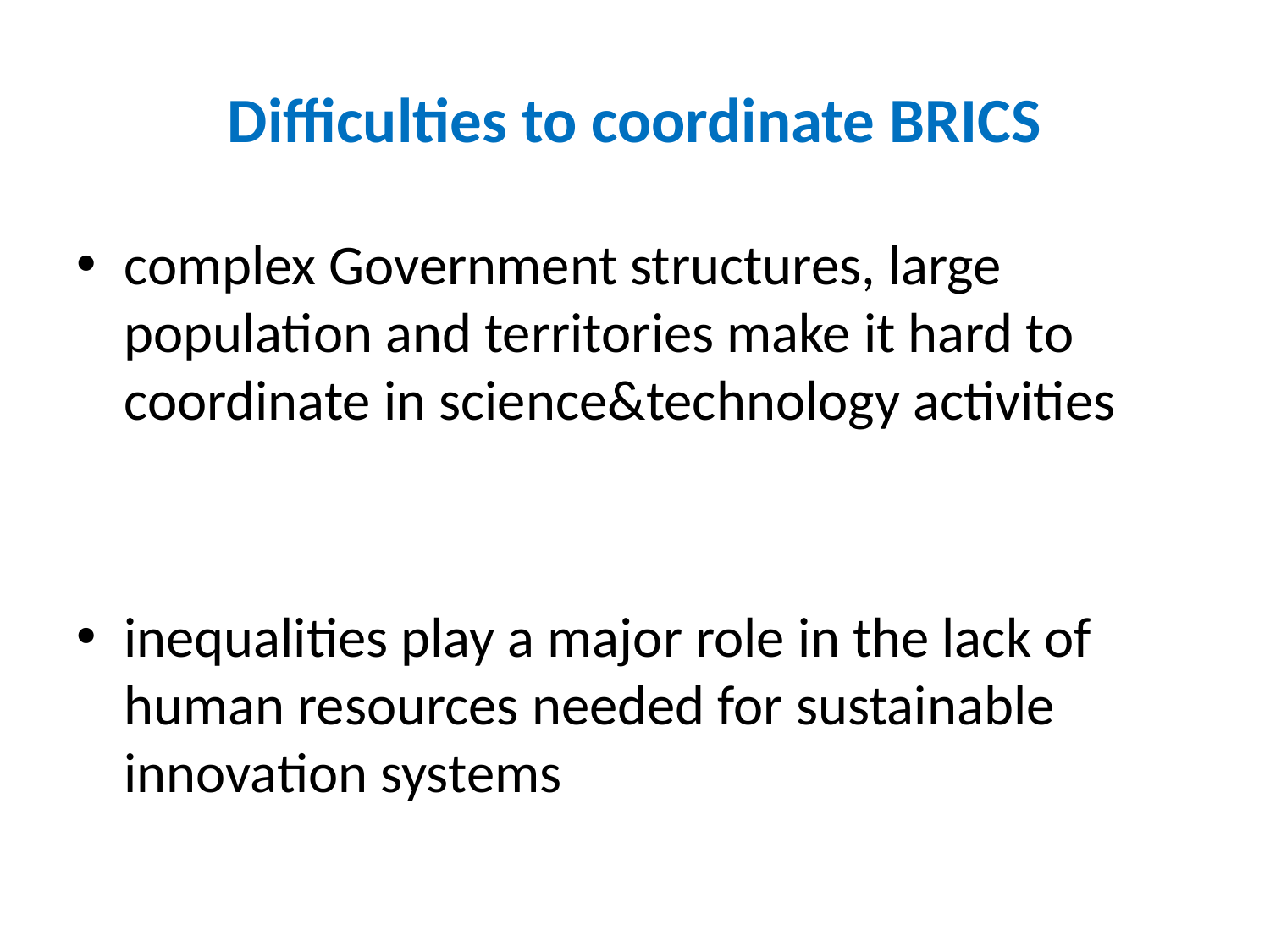

# Difficulties to coordinate BRICS
complex Government structures, large population and territories make it hard to coordinate in science&technology activities

inequalities play a major role in the lack of human resources needed for sustainable innovation systems